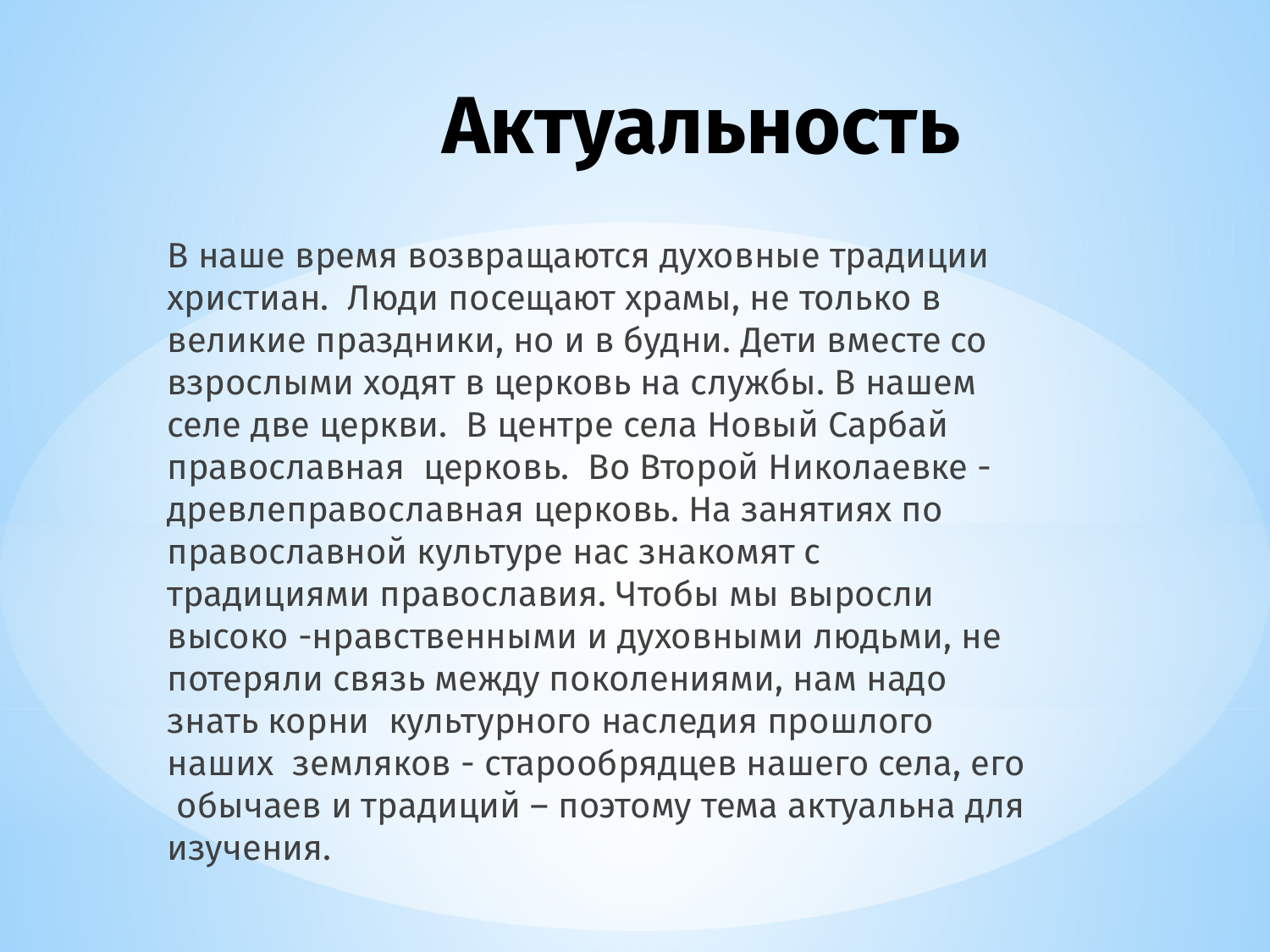

Актуальность
В наше время возвращаются духовные традиции христиан.  Люди посещают храмы, не только в великие праздники, но и в будни. Дети вместе со взрослыми ходят в церковь на службы. В нашем селе две церкви.  В центре села Новый Сарбай  православная  церковь.  Во Второй Николаевке - древлеправославная церковь. На занятиях по православной культуре нас знакомят с традициями православия. Чтобы мы выросли высоко -нравственными и духовными людьми, не потеряли связь между поколениями, нам надо знать корни  культурного наследия прошлого наших  земляков - старообрядцев нашего села, его  обычаев и традиций – поэтому тема актуальна для изучения.